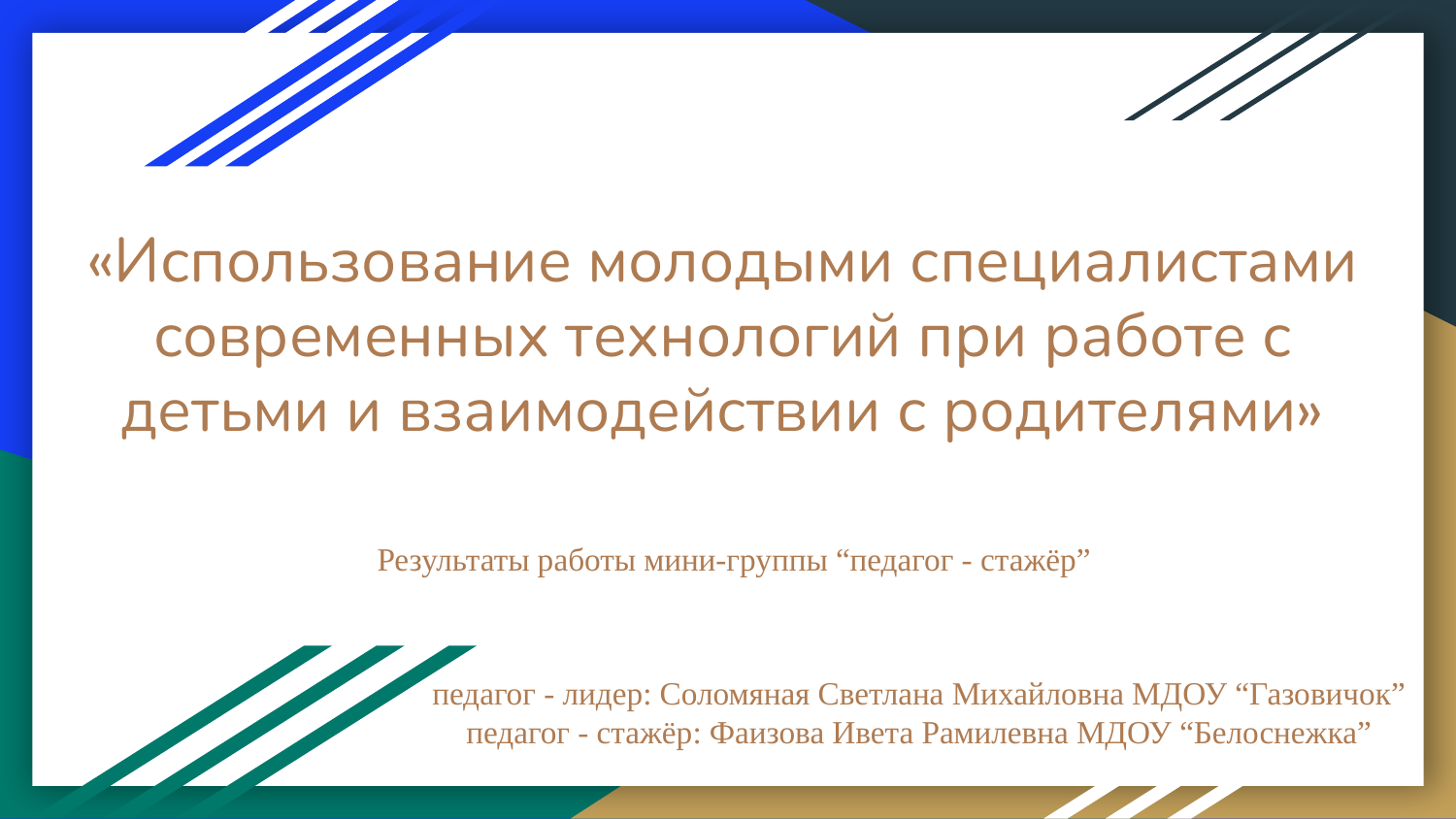

# «Использование молодыми специалистами современных технологий при работе с детьми и взаимодействии с родителями»
Результаты работы мини-группы “педагог - стажёр”
педагог - лидер: Соломяная Светлана Михайловна МДОУ “Газовичок”
педагог - стажёр: Фаизова Ивета Рамилевна МДОУ “Белоснежка”